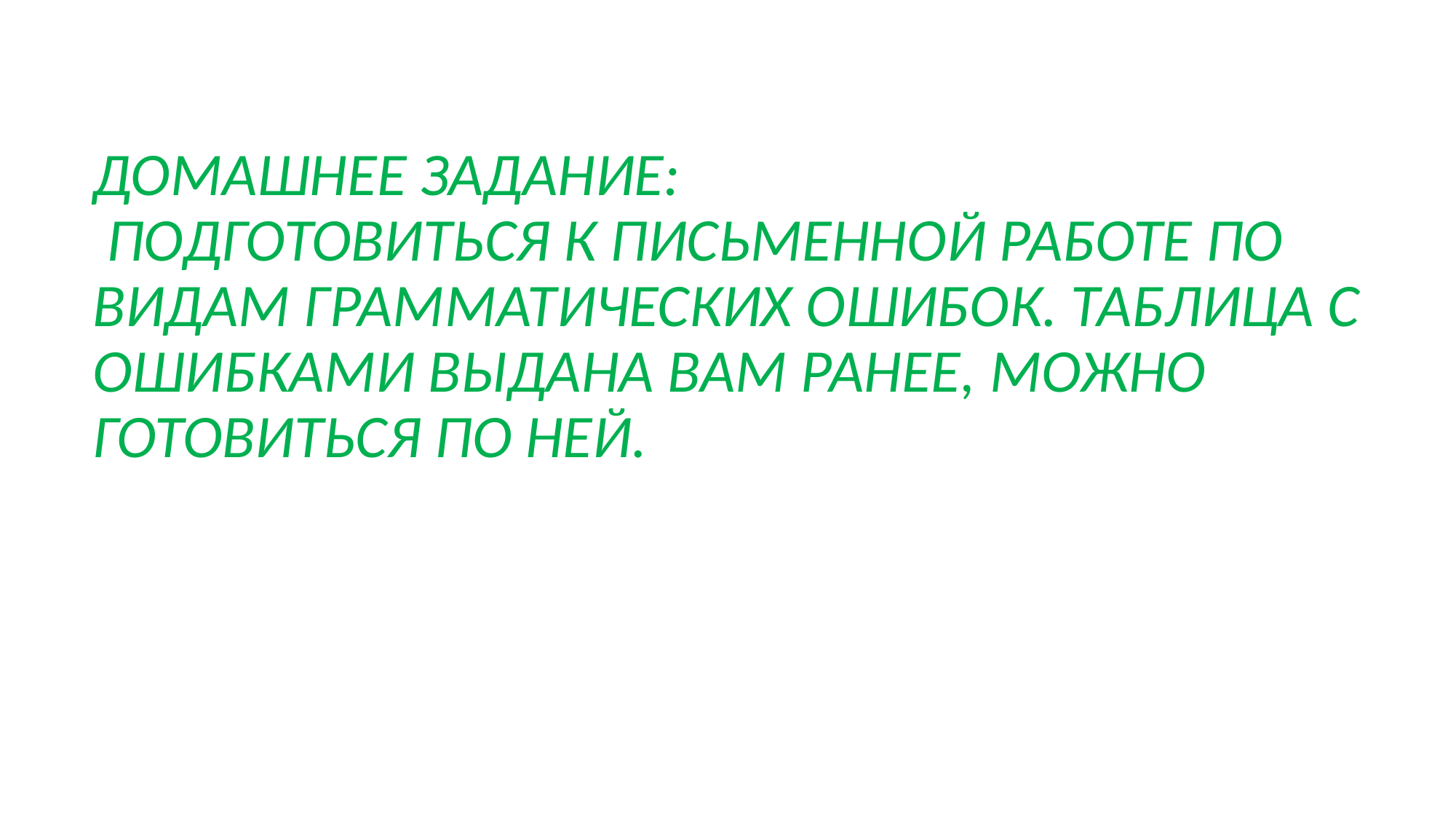

# Домашнее задание: подготовиться к письменной работе по видам грамматических ошибок. Таблица с ошибками выдана вам ранее, можно готовиться по ней.